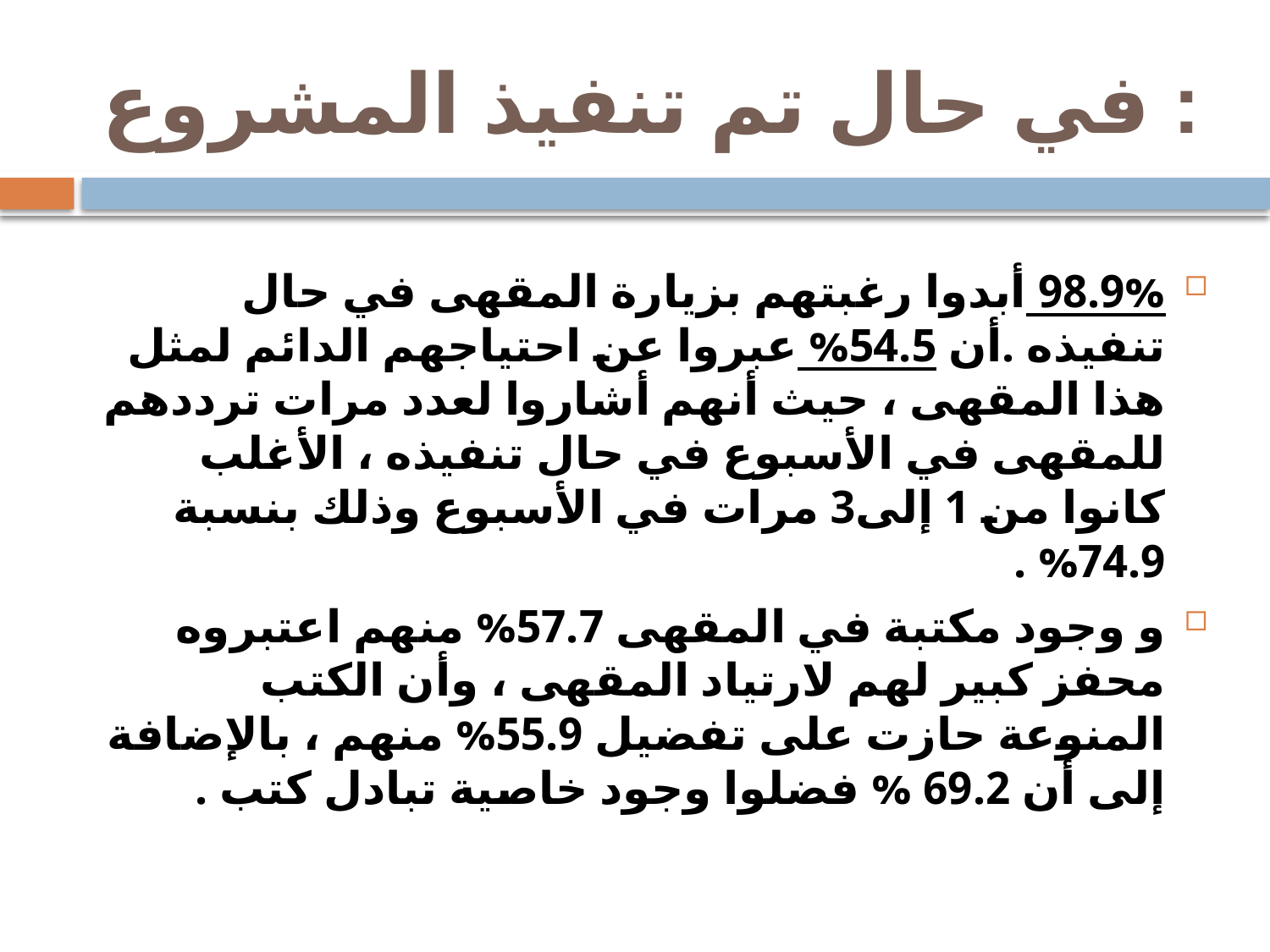

# في حال تم تنفيذ المشروع :
98.9% أبدوا رغبتهم بزيارة المقهى في حال تنفيذه .أن 54.5% عبروا عن احتياجهم الدائم لمثل هذا المقهى ، حيث أنهم أشاروا لعدد مرات ترددهم للمقهى في الأسبوع في حال تنفيذه ، الأغلب كانوا من 1 إلى3 مرات في الأسبوع وذلك بنسبة 74.9% .
و وجود مكتبة في المقهى 57.7% منهم اعتبروه محفز كبير لهم لارتياد المقهى ، وأن الكتب المنوعة حازت على تفضيل 55.9% منهم ، بالإضافة إلى أن 69.2 % فضلوا وجود خاصية تبادل كتب .